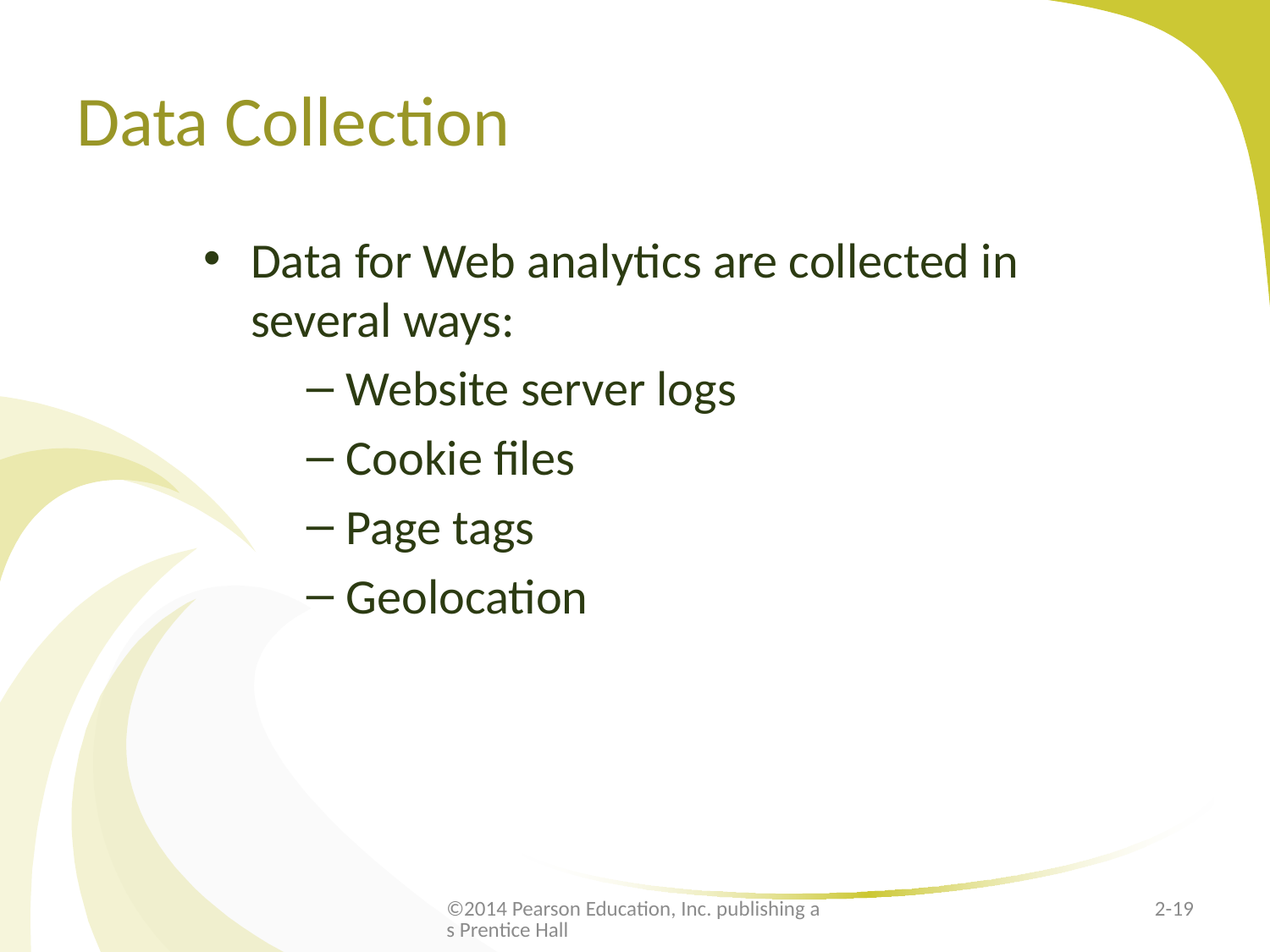

# Data Collection
Data for Web analytics are collected in several ways:
Website server logs
Cookie files
Page tags
Geolocation
©2014 Pearson Education, Inc. publishing as Prentice Hall
2-19